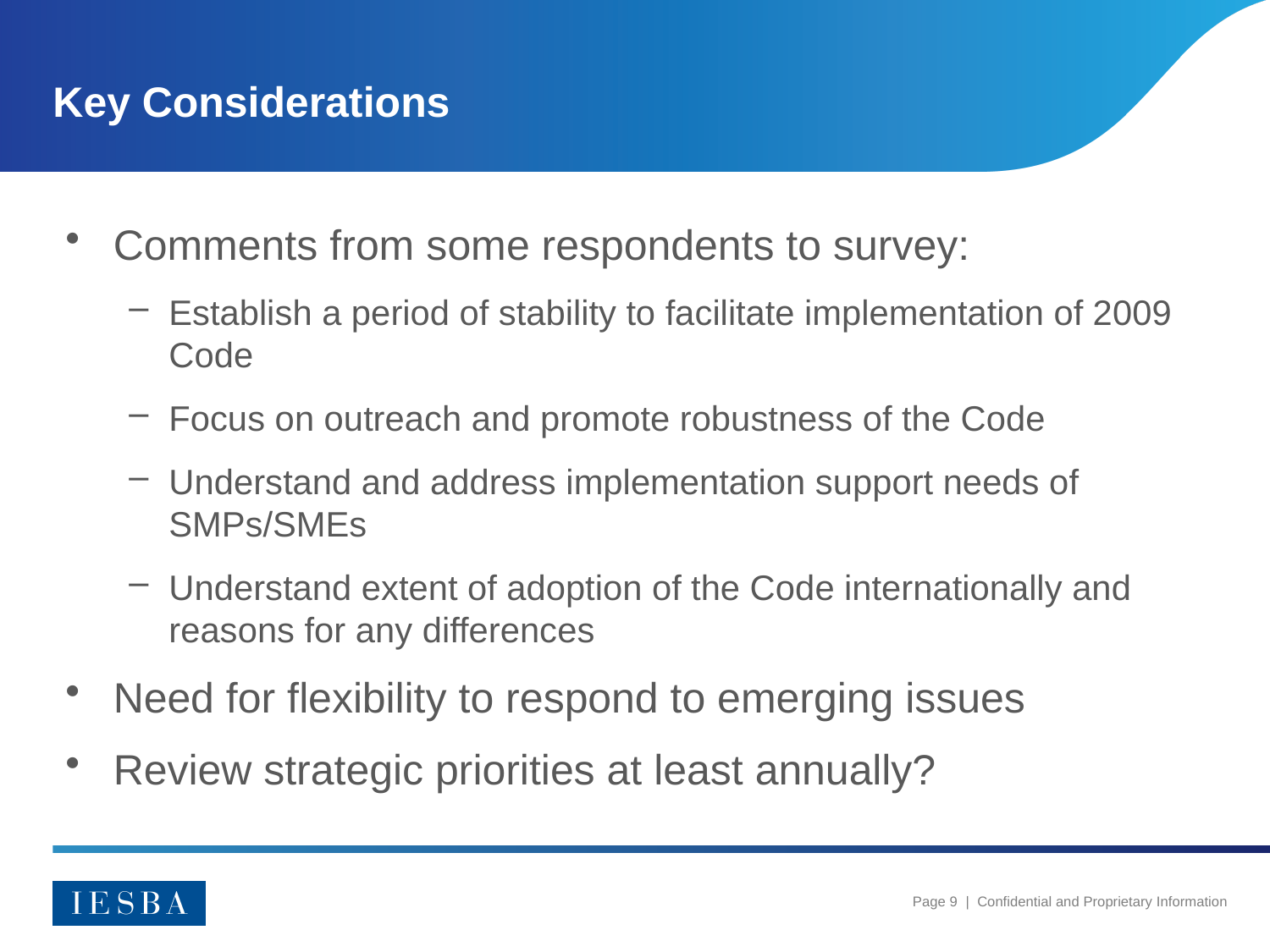

# Key Considerations
Comments from some respondents to survey:
Establish a period of stability to facilitate implementation of 2009 Code
Focus on outreach and promote robustness of the Code
Understand and address implementation support needs of SMPs/SMEs
Understand extent of adoption of the Code internationally and reasons for any differences
Need for flexibility to respond to emerging issues
Review strategic priorities at least annually?